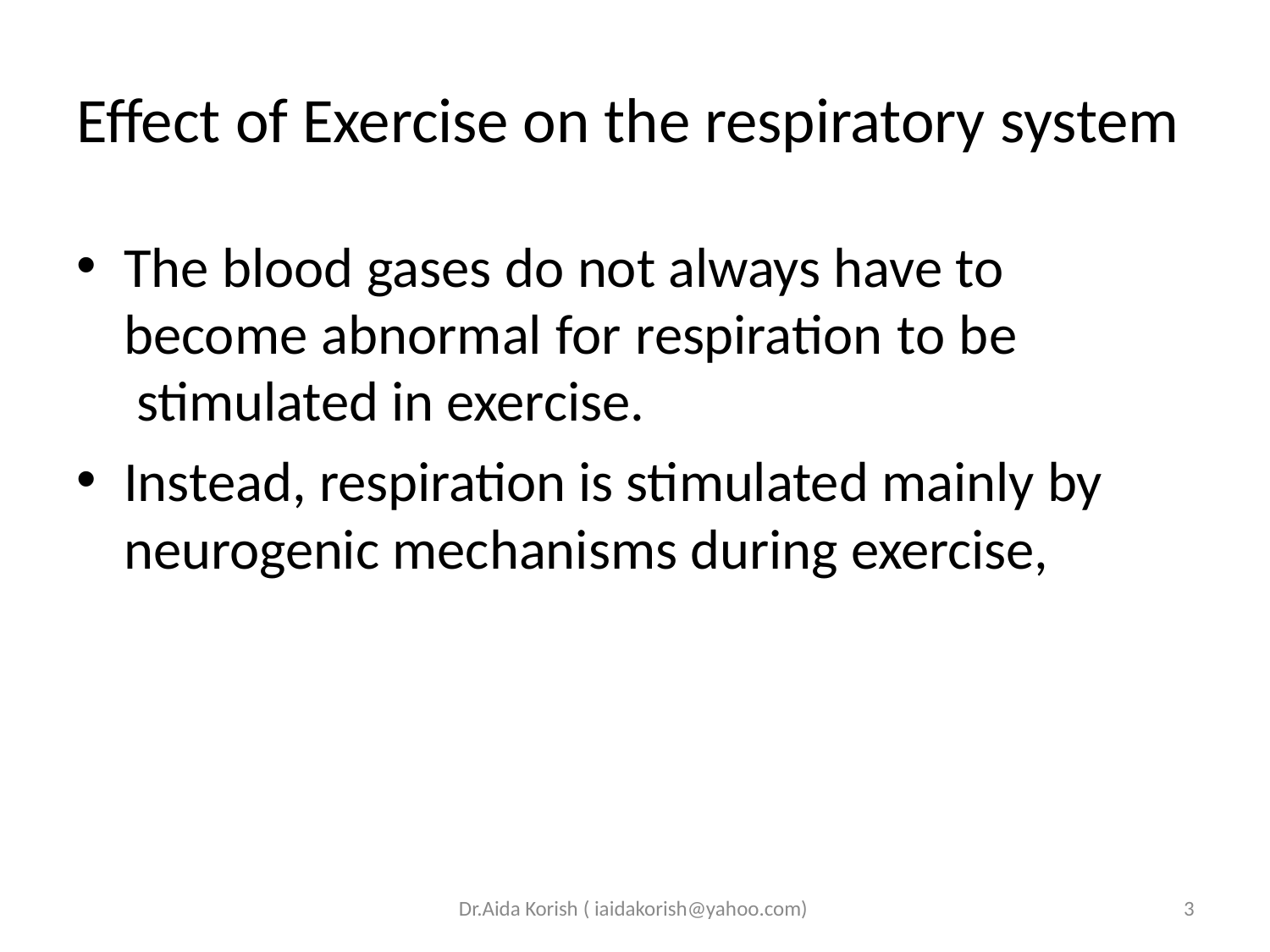

# Eﬀect of Exercise on the respiratory system
The blood gases do not always have to  become abnormal for respiration to be  stimulated in exercise.
Instead, respiration is stimulated mainly by  neurogenic mechanisms during exercise,
Dr.Aida Korish ( iaidakorish@yahoo.com)
3